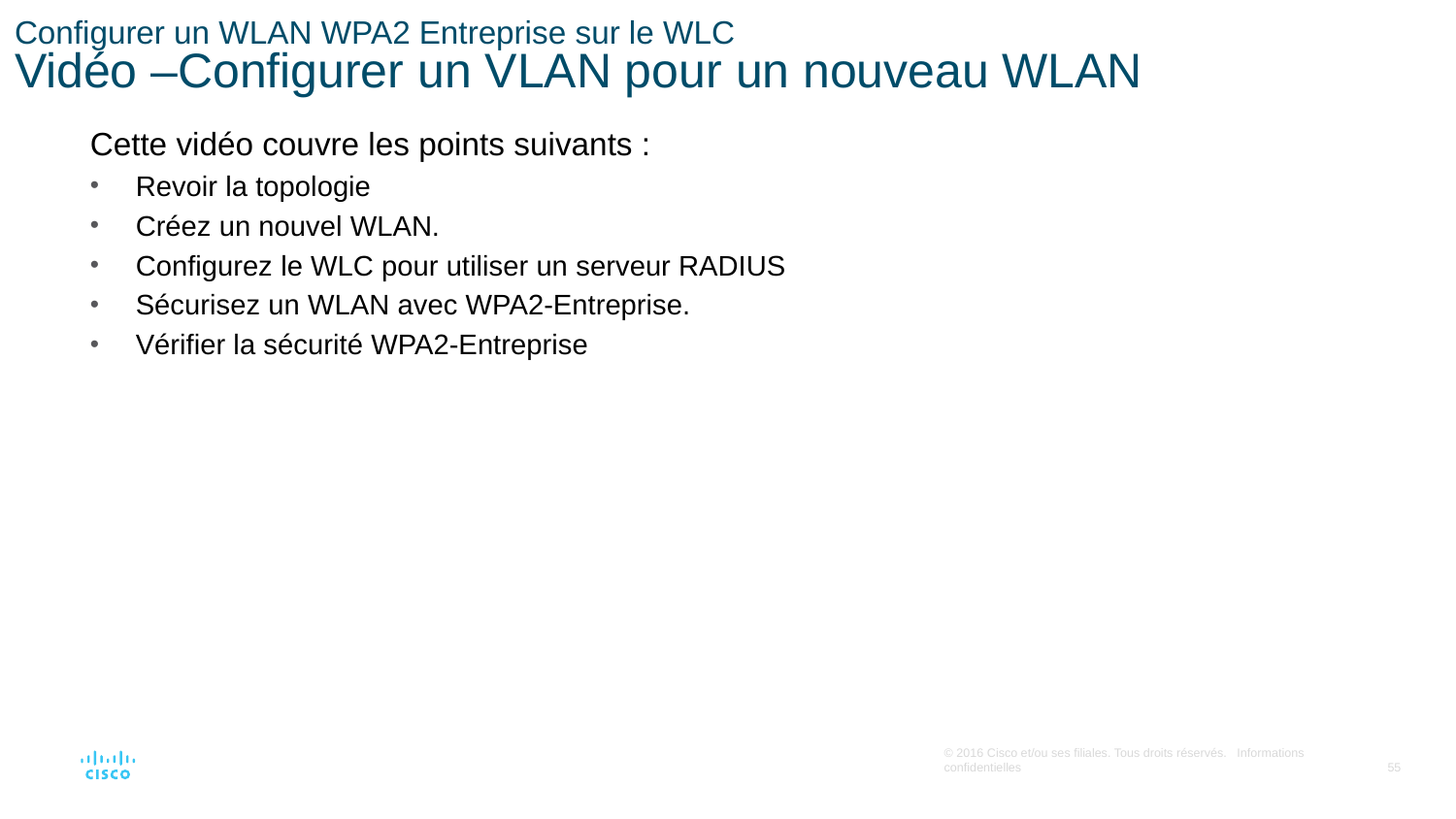

# Configurer un WLAN WPA2 Entreprise sur le WLC Vidéo –Configurer un VLAN pour un nouveau WLAN
Cette vidéo couvre les points suivants :
Revoir la topologie
Créez un nouvel WLAN.
Configurez le WLC pour utiliser un serveur RADIUS
Sécurisez un WLAN avec WPA2-Entreprise.
Vérifier la sécurité WPA2-Entreprise